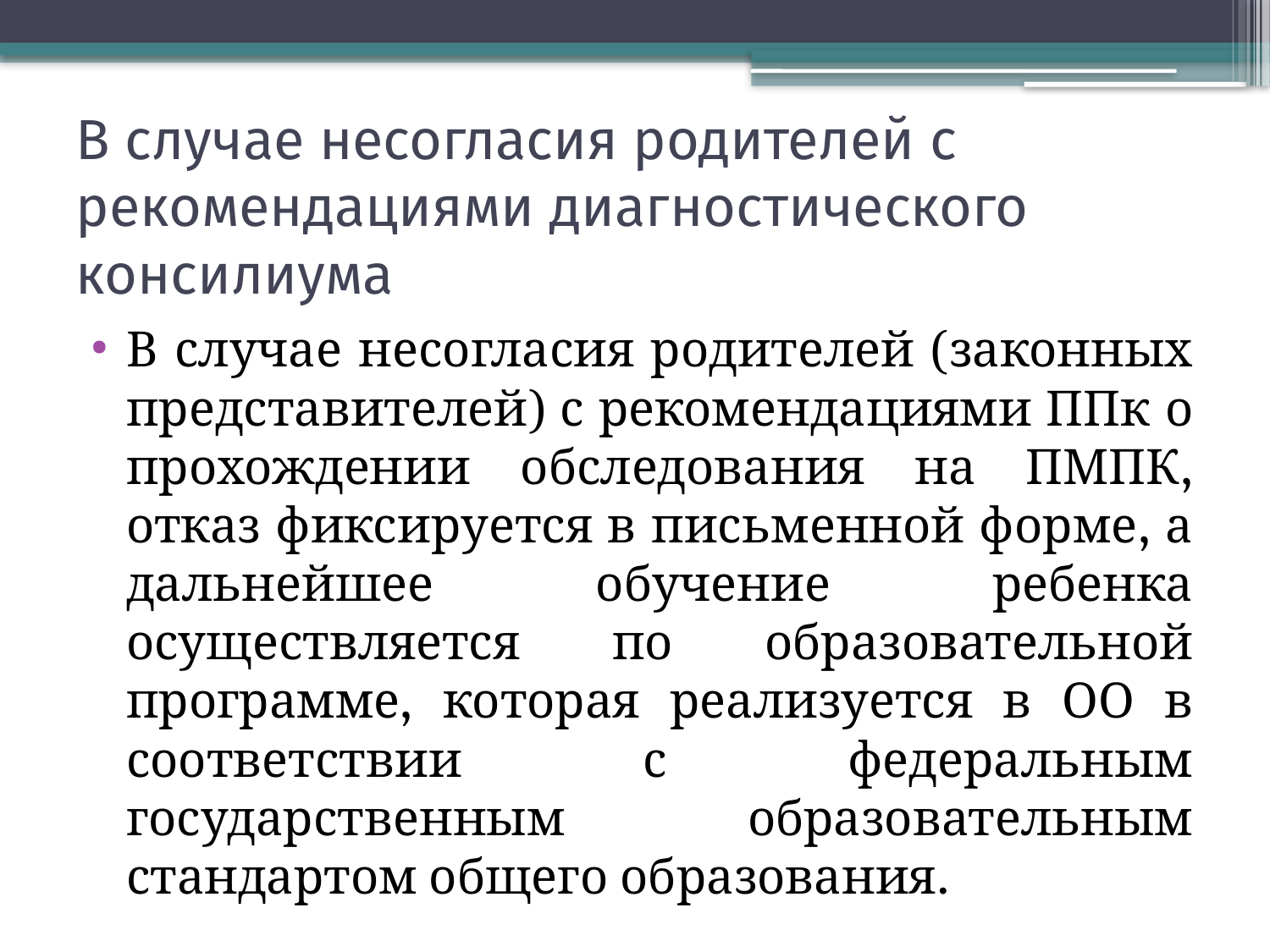

# В случае несогласия родителей с рекомендациями диагностического консилиума
В случае несогласия родителей (законных представителей) с рекомендациями ППк о прохождении обследования на ПМПК, отказ фиксируется в письменной форме, а дальнейшее обучение ребенка осуществляется по образовательной программе, которая реализуется в ОО в соответствии с федеральным государственным образовательным стандартом общего образования.